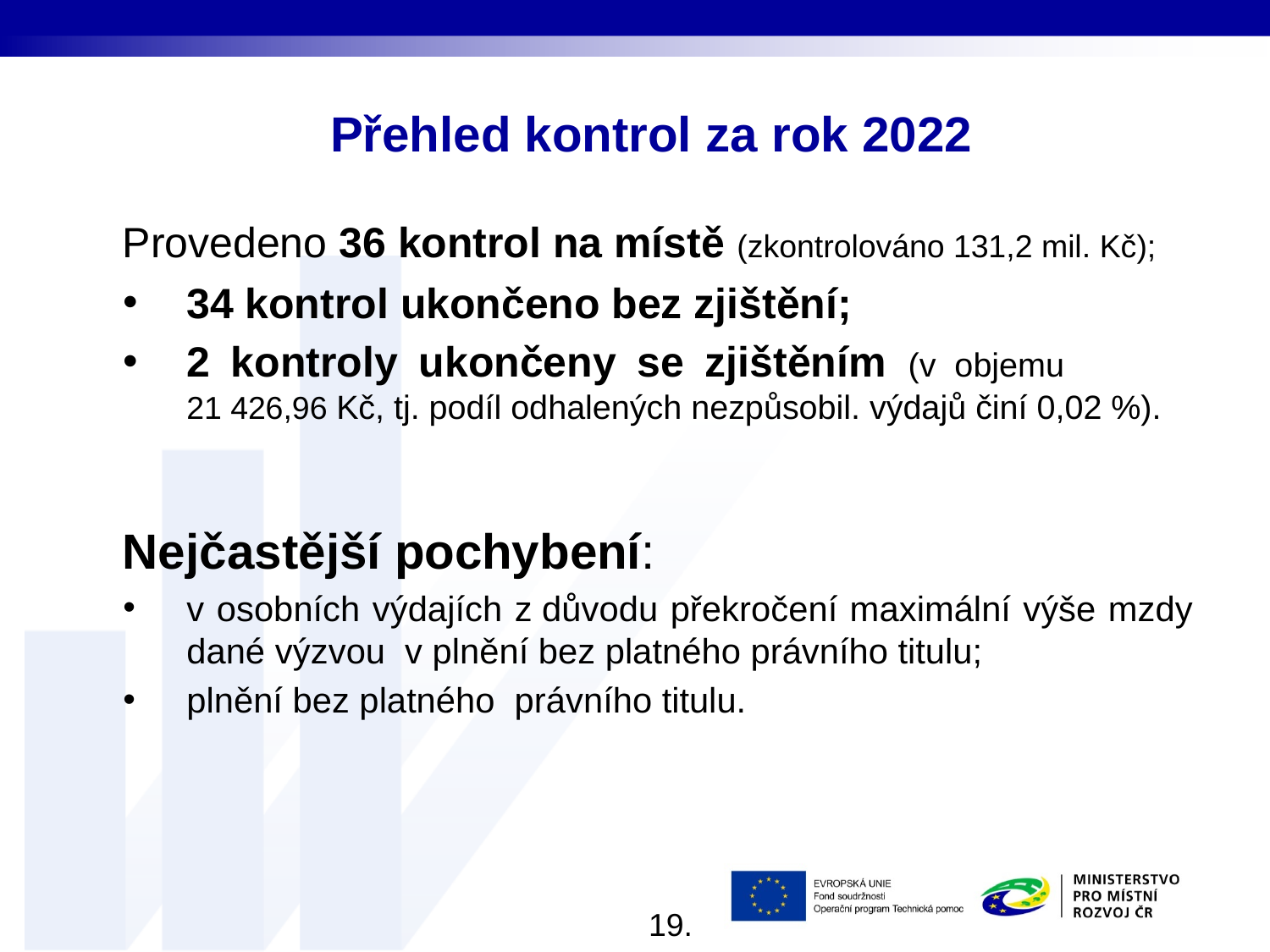

Provedeno 36 kontrol na místě (zkontrolováno 131,2 mil. Kč);
34 kontrol ukončeno bez zjištění;
2 kontroly ukončeny se zjištěním (v objemu        21 426,96 Kč, tj. podíl odhalených nezpůsobil. výdajů činí 0,02 %).

    Nejčastější pochybení:
v osobních výdajích z důvodu překročení maximální výše mzdy dané výzvou  v plnění bez platného právního titulu;
plnění bez platného  právního titulu.

# Přehled kontrol za rok 2022
19.